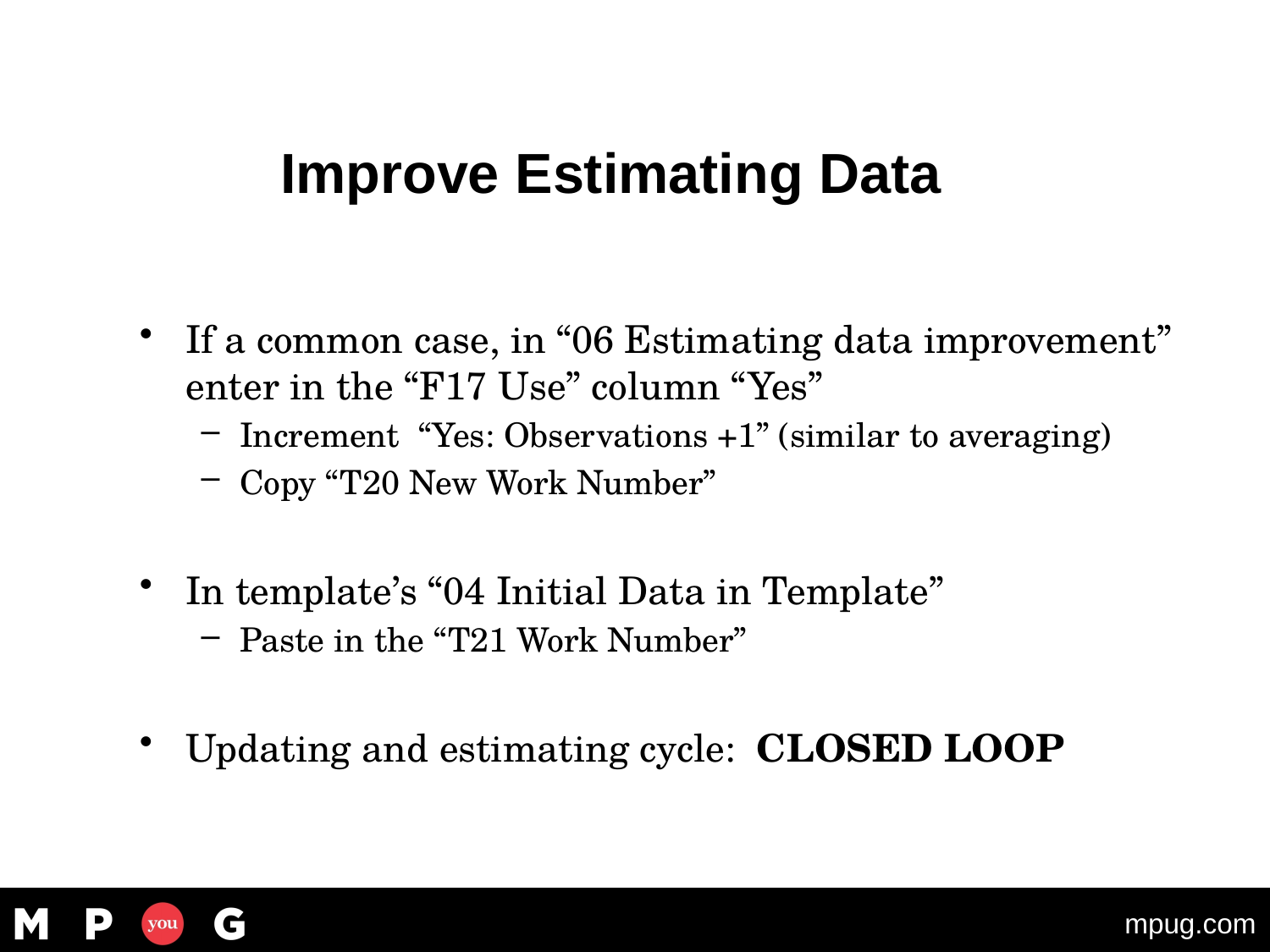

#
© Oliver D Gildersleeve, Jr 2020
12
Improve Estimating Data
If a common case, in “06 Estimating data improvement” enter in the “F17 Use” column “Yes”
Increment  “Yes: Observations +1” (similar to averaging)
Copy “T20 New Work Number”

In template’s “04 Initial Data in Template”
Paste in the “T21 Work Number”

Updating and estimating cycle:  CLOSED LOOP